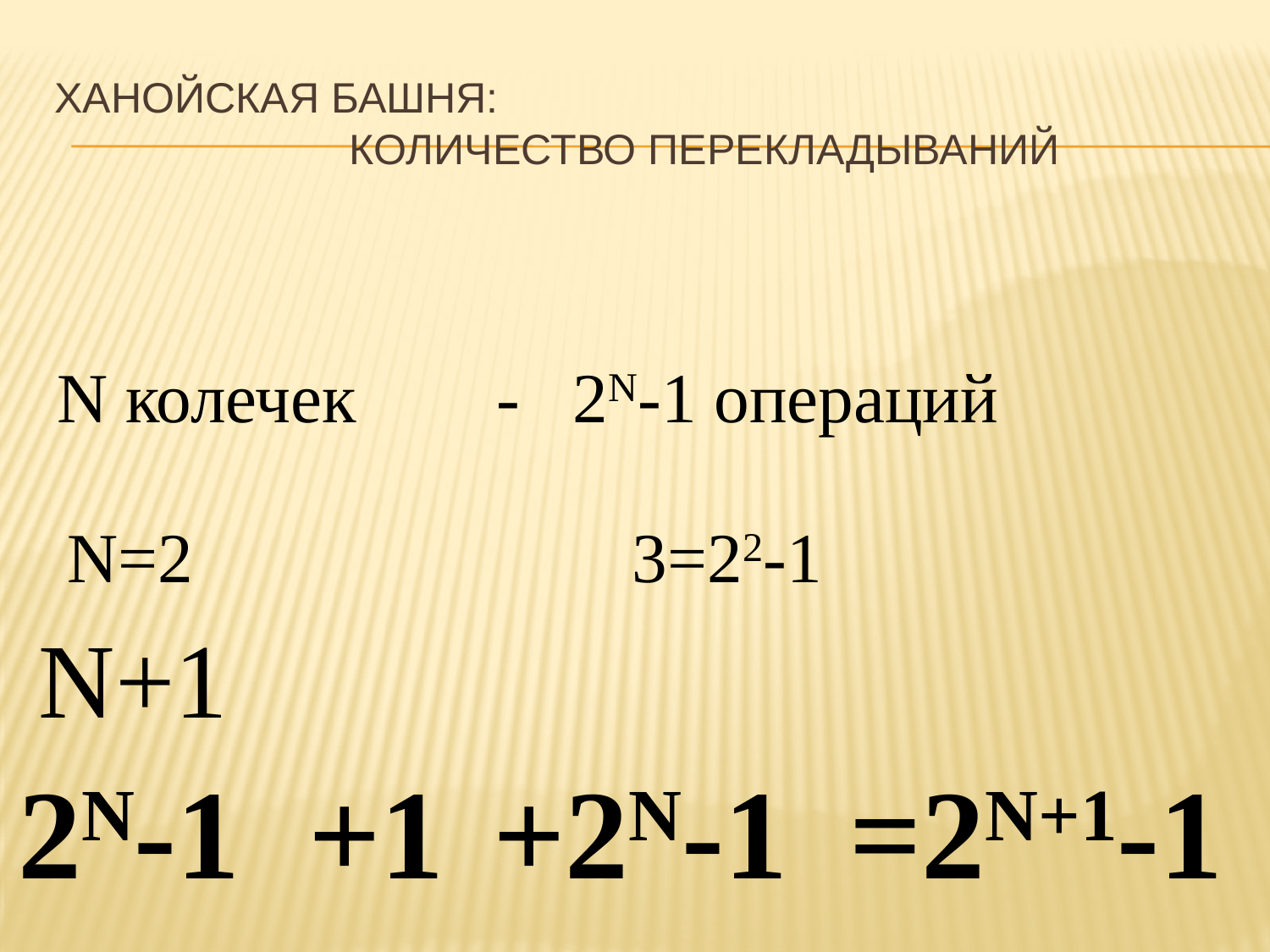

# Ханойская башня: количество перекладываний
N колечек        -   2N-1 операций
N=2                         3=22-1
N+1
2N-1
+1
+2N-1
=2N+1-1